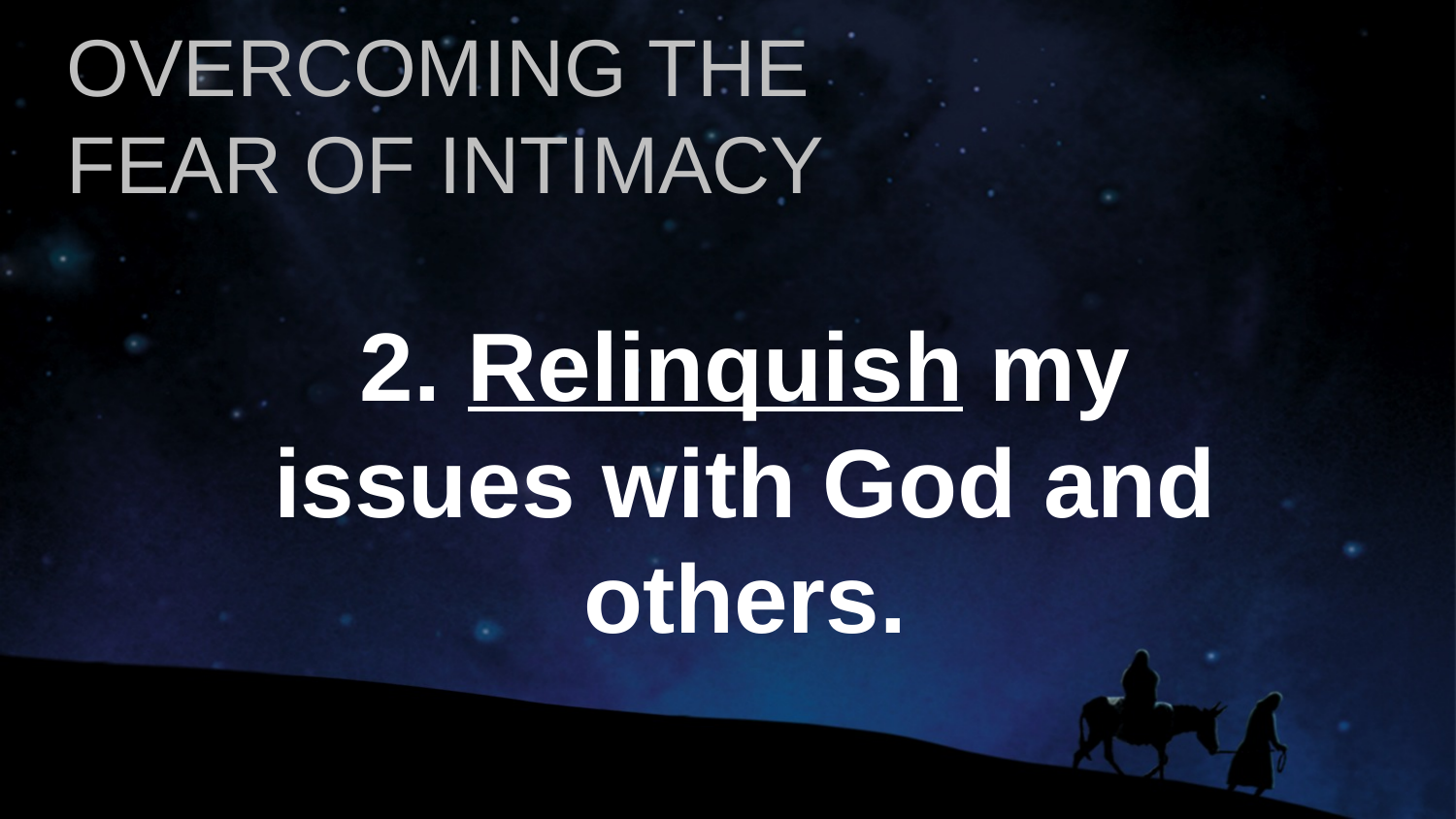

# OVERCOMING THE FEAR OF INTIMACY
2. Relinquish my issues with God and others.